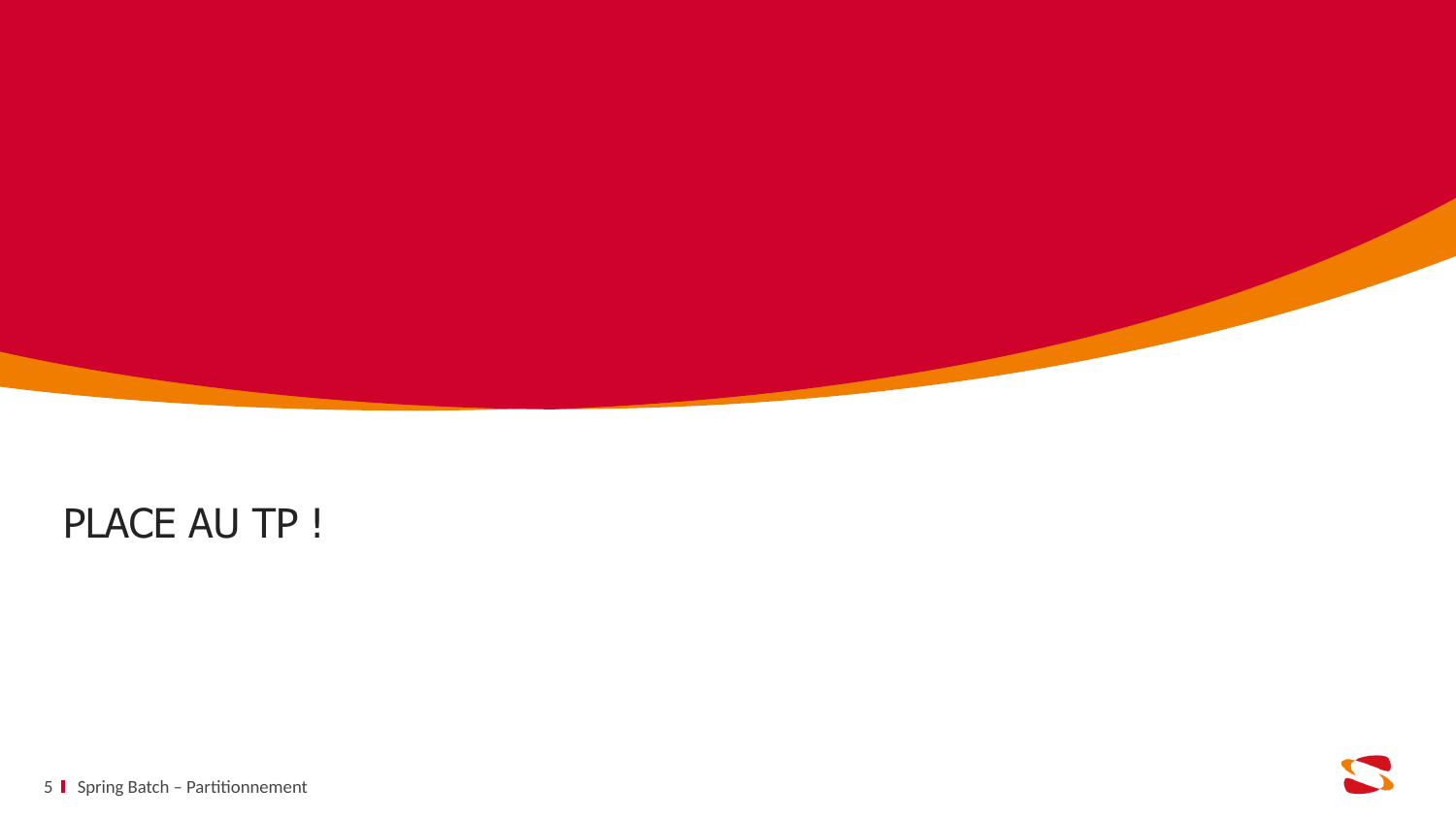

# Place au TP !
5
Spring Batch – Partitionnement